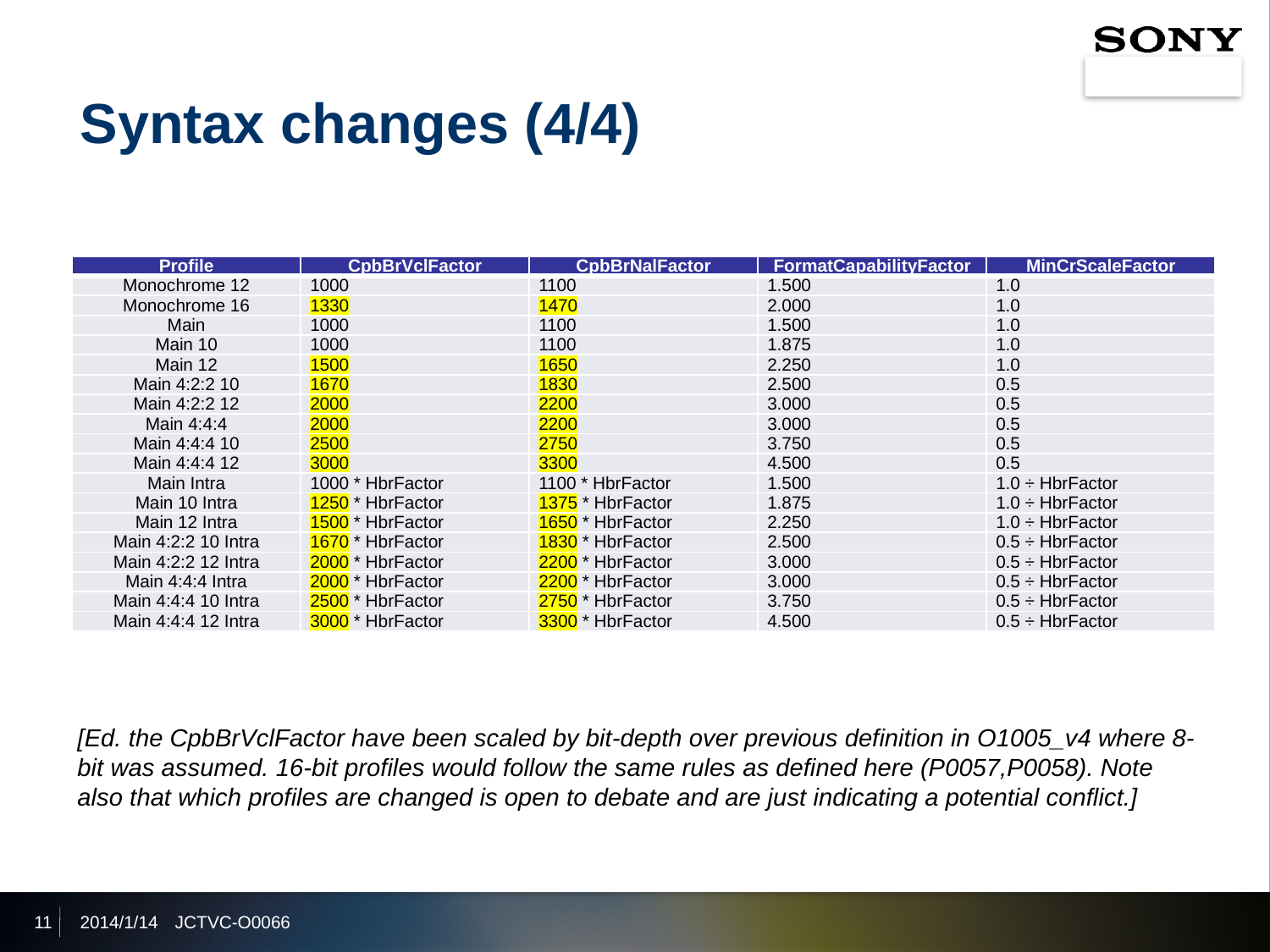

# Syntax changes (4/4)
| Profile | CpbBrVclFactor | CpbBrNalFactor | FormatCapabilityFactor | MinCrScaleFactor |
| --- | --- | --- | --- | --- |
| Monochrome 12 | 1000 | 1100 | 1.500 | 1.0 |
| Monochrome 16 | 1330 | 1470 | 2.000 | 1.0 |
| Main | 1000 | 1100 | 1.500 | 1.0 |
| Main 10 | 1000 | 1100 | 1.875 | 1.0 |
| Main 12 | 1500 | 1650 | 2.250 | 1.0 |
| Main 4:2:2 10 | 1670 | 1830 | 2.500 | 0.5 |
| Main 4:2:2 12 | 2000 | 2200 | 3.000 | 0.5 |
| Main 4:4:4 | 2000 | 2200 | 3.000 | 0.5 |
| Main 4:4:4 10 | 2500 | 2750 | 3.750 | 0.5 |
| Main 4:4:4 12 | 3000 | 3300 | 4.500 | 0.5 |
| Main Intra | 1000 \* HbrFactor | 1100 \* HbrFactor | 1.500 | 1.0 ÷ HbrFactor |
| Main 10 Intra | 1250 \* HbrFactor | 1375 \* HbrFactor | 1.875 | 1.0 ÷ HbrFactor |
| Main 12 Intra | 1500 \* HbrFactor | 1650 \* HbrFactor | 2.250 | 1.0 ÷ HbrFactor |
| Main 4:2:2 10 Intra | 1670 \* HbrFactor | 1830 \* HbrFactor | 2.500 | 0.5 ÷ HbrFactor |
| Main 4:2:2 12 Intra | 2000 \* HbrFactor | 2200 \* HbrFactor | 3.000 | 0.5 ÷ HbrFactor |
| Main 4:4:4 Intra | 2000 \* HbrFactor | 2200 \* HbrFactor | 3.000 | 0.5 ÷ HbrFactor |
| Main 4:4:4 10 Intra | 2500 \* HbrFactor | 2750 \* HbrFactor | 3.750 | 0.5 ÷ HbrFactor |
| Main 4:4:4 12 Intra | 3000 \* HbrFactor | 3300 \* HbrFactor | 4.500 | 0.5 ÷ HbrFactor |
[Ed. the CpbBrVclFactor have been scaled by bit-depth over previous definition in O1005_v4 where 8-bit was assumed. 16-bit profiles would follow the same rules as defined here (P0057,P0058). Note also that which profiles are changed is open to debate and are just indicating a potential conflict.]

11
2014/1/14
JCTVC-O0066